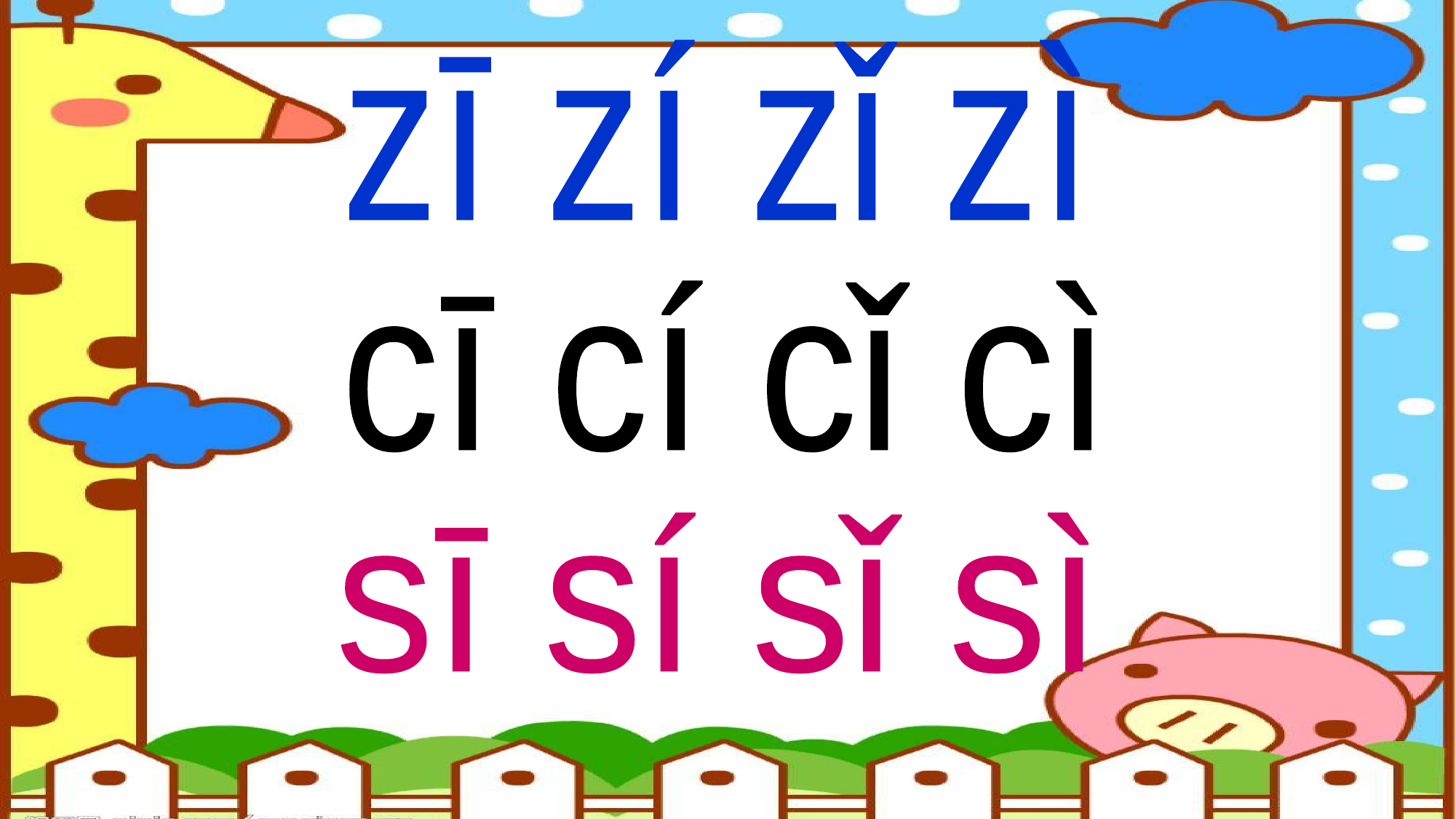

#

zī zí zǐ zì
cī cí cǐ cì
sī sí sǐ sì